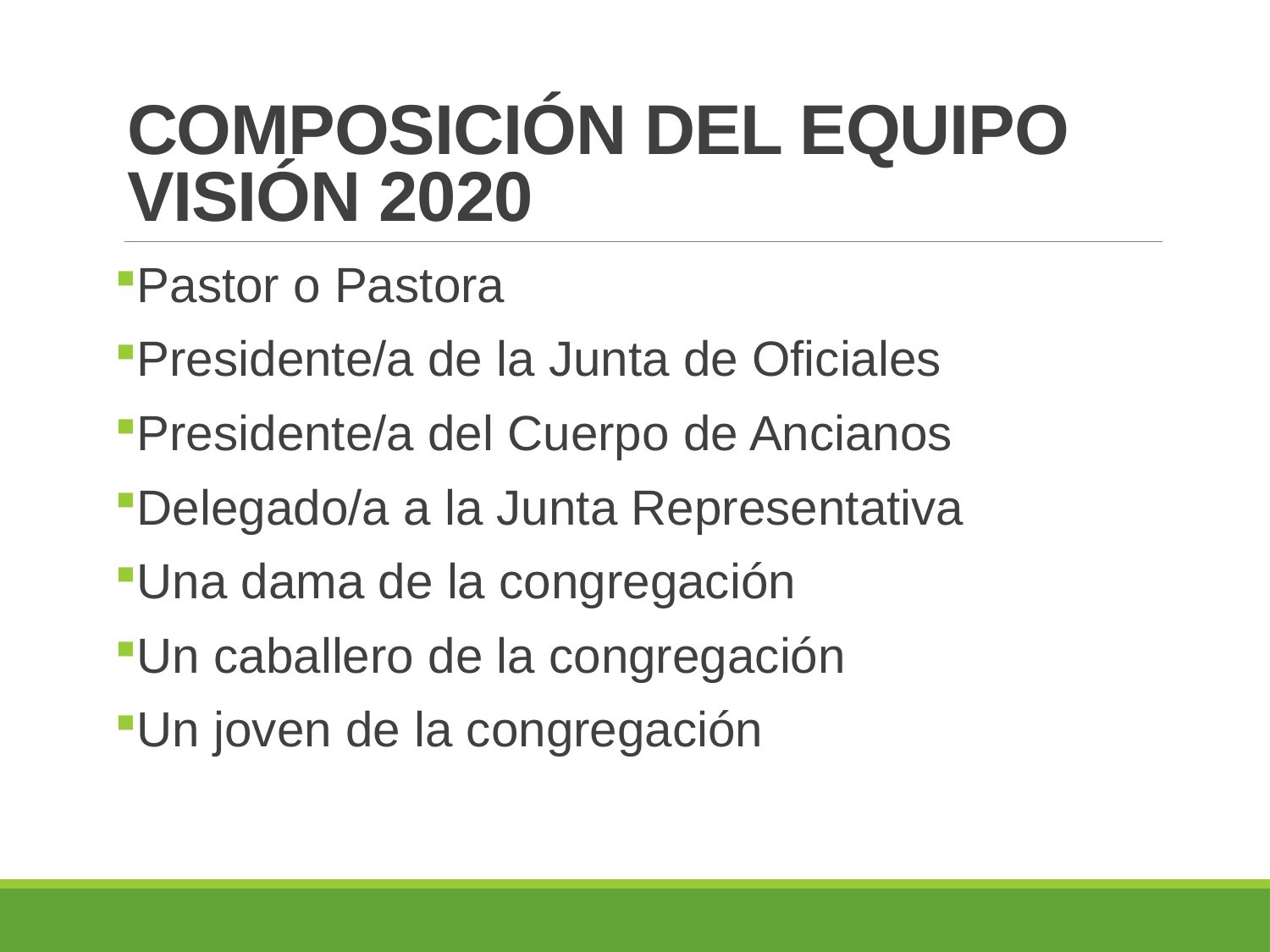

# COMPOSICIÓN DEL EQUIPO VISIÓN 2020
Pastor o Pastora
Presidente/a de la Junta de Oficiales
Presidente/a del Cuerpo de Ancianos
Delegado/a a la Junta Representativa
Una dama de la congregación
Un caballero de la congregación
Un joven de la congregación